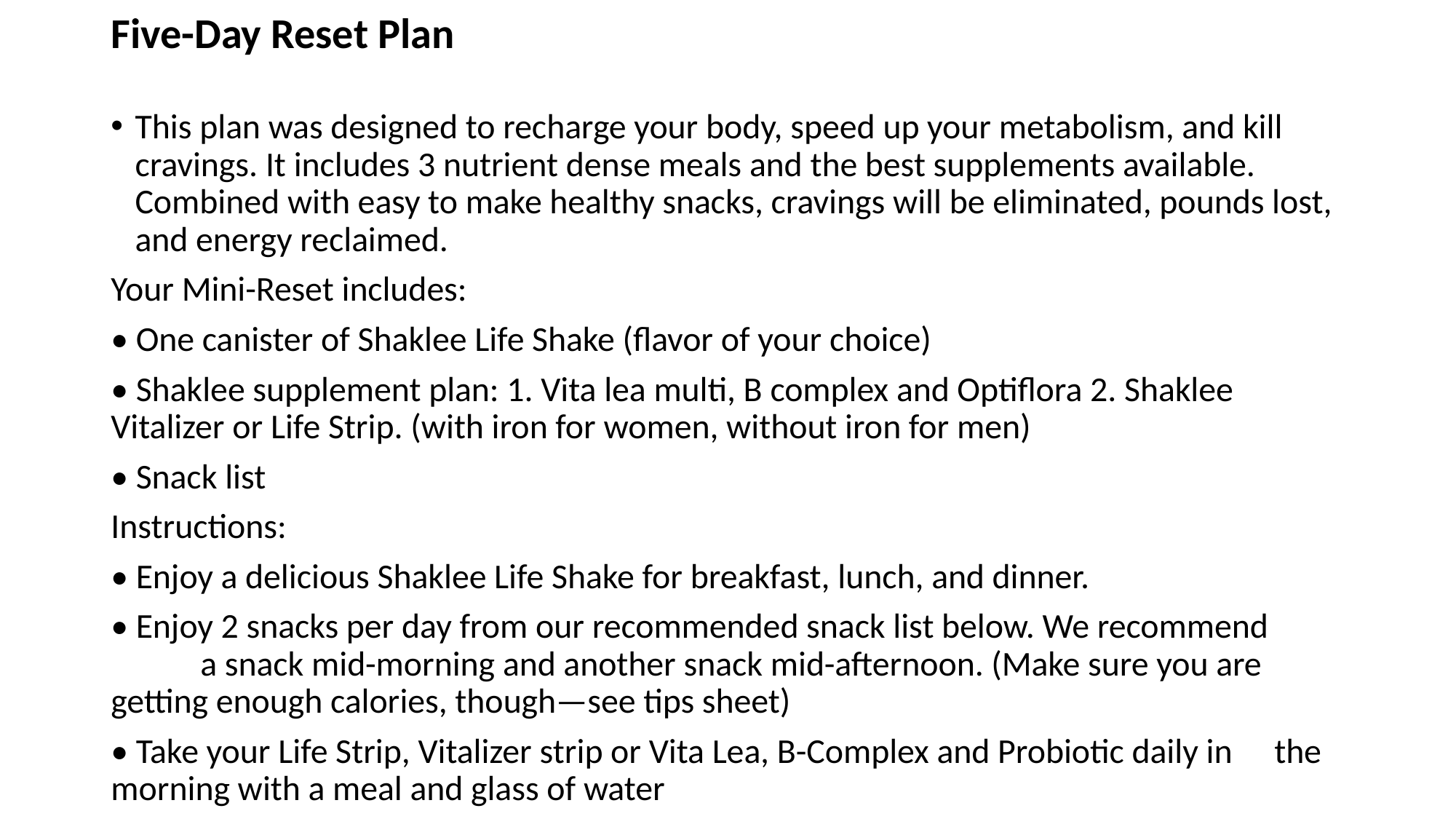

# Five-Day Reset Plan
This plan was designed to recharge your body, speed up your metabolism, and kill cravings. It includes 3 nutrient dense meals and the best supplements available. Combined with easy to make healthy snacks, cravings will be eliminated, pounds lost, and energy reclaimed.
Your Mini-Reset includes:
• One canister of Shaklee Life Shake (flavor of your choice)
• Shaklee supplement plan: 1. Vita lea multi, B complex and Optiflora 2. Shaklee 	Vitalizer or Life Strip. (with iron for women, without iron for men)
• Snack list
Instructions:
• Enjoy a delicious Shaklee Life Shake for breakfast, lunch, and dinner.
• Enjoy 2 snacks per day from our recommended snack list below. We recommend 	a snack mid-morning and another snack mid-afternoon. (Make sure you are 	getting enough calories, though—see tips sheet)
• Take your Life Strip, Vitalizer strip or Vita Lea, B-Complex and Probiotic daily in 	the morning with a meal and glass of water